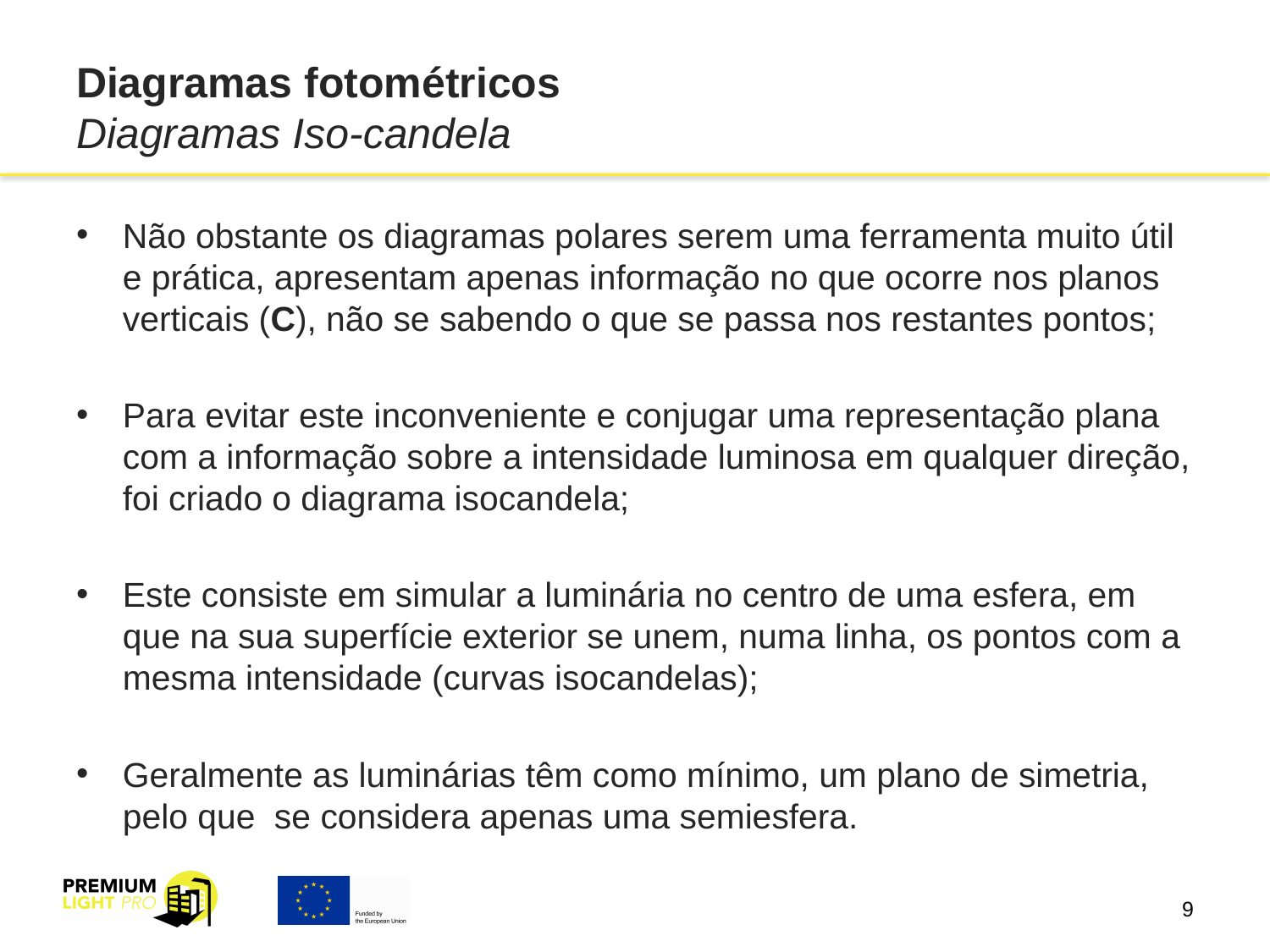

# Diagramas fotométricos Diagramas Iso-candela
Não obstante os diagramas polares serem uma ferramenta muito útil e prática, apresentam apenas informação no que ocorre nos planos verticais (C), não se sabendo o que se passa nos restantes pontos;

Para evitar este inconveniente e conjugar uma representação plana com a informação sobre a intensidade luminosa em qualquer direção, foi criado o diagrama isocandela;

Este consiste em simular a luminária no centro de uma esfera, em que na sua superfície exterior se unem, numa linha, os pontos com a mesma intensidade (curvas isocandelas);

Geralmente as luminárias têm como mínimo, um plano de simetria, pelo que  se considera apenas uma semiesfera.